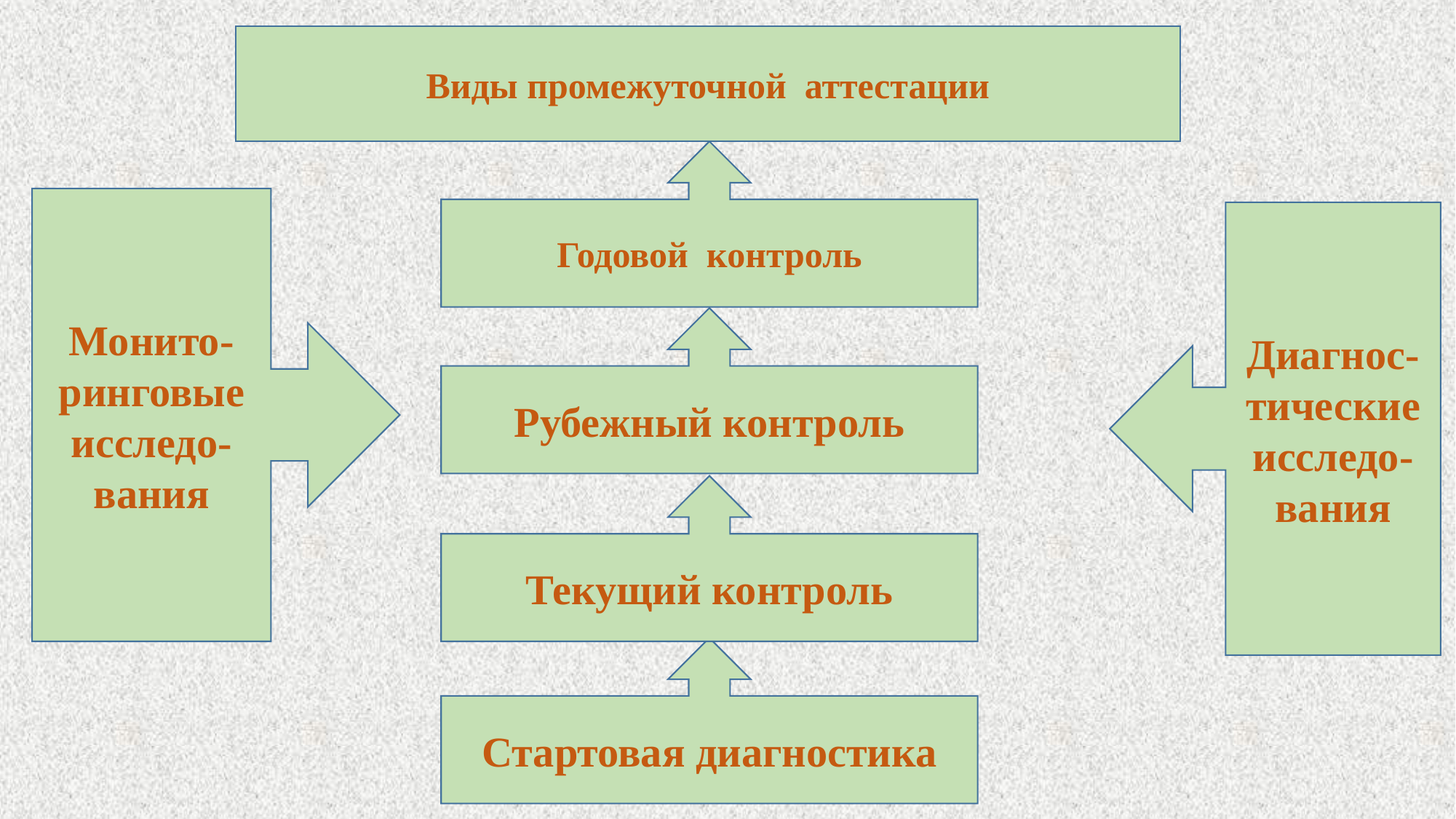

Виды промежуточной  аттестации
Годовой  контроль
Монито-ринговые исследо-вания
Диагнос-тические исследо-вания
Рубежный контроль
Текущий контроль
Стартовая диагностика